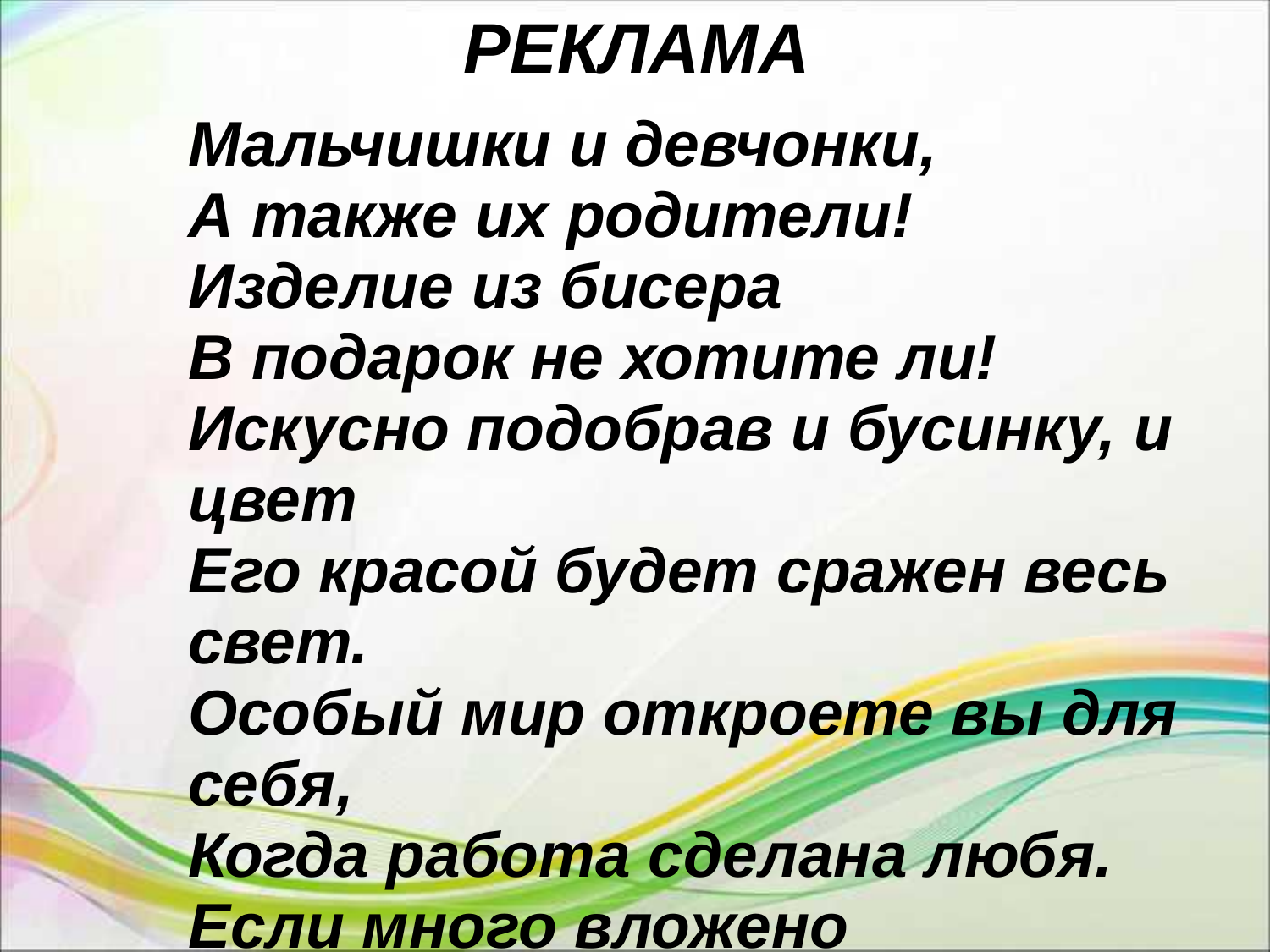

# РЕКЛАМА

| Мальчишки и девчонки, А также их родители! Изделие из бисера В подарок не хотите ли! Искусно подобрав и бусинку, и цвет Его красой будет сражен весь свет. Особый мир откроете вы для себя, Когда работа сделана любя. Если много вложено терпенья Неповторимым станет доброе творенье. |
| --- |